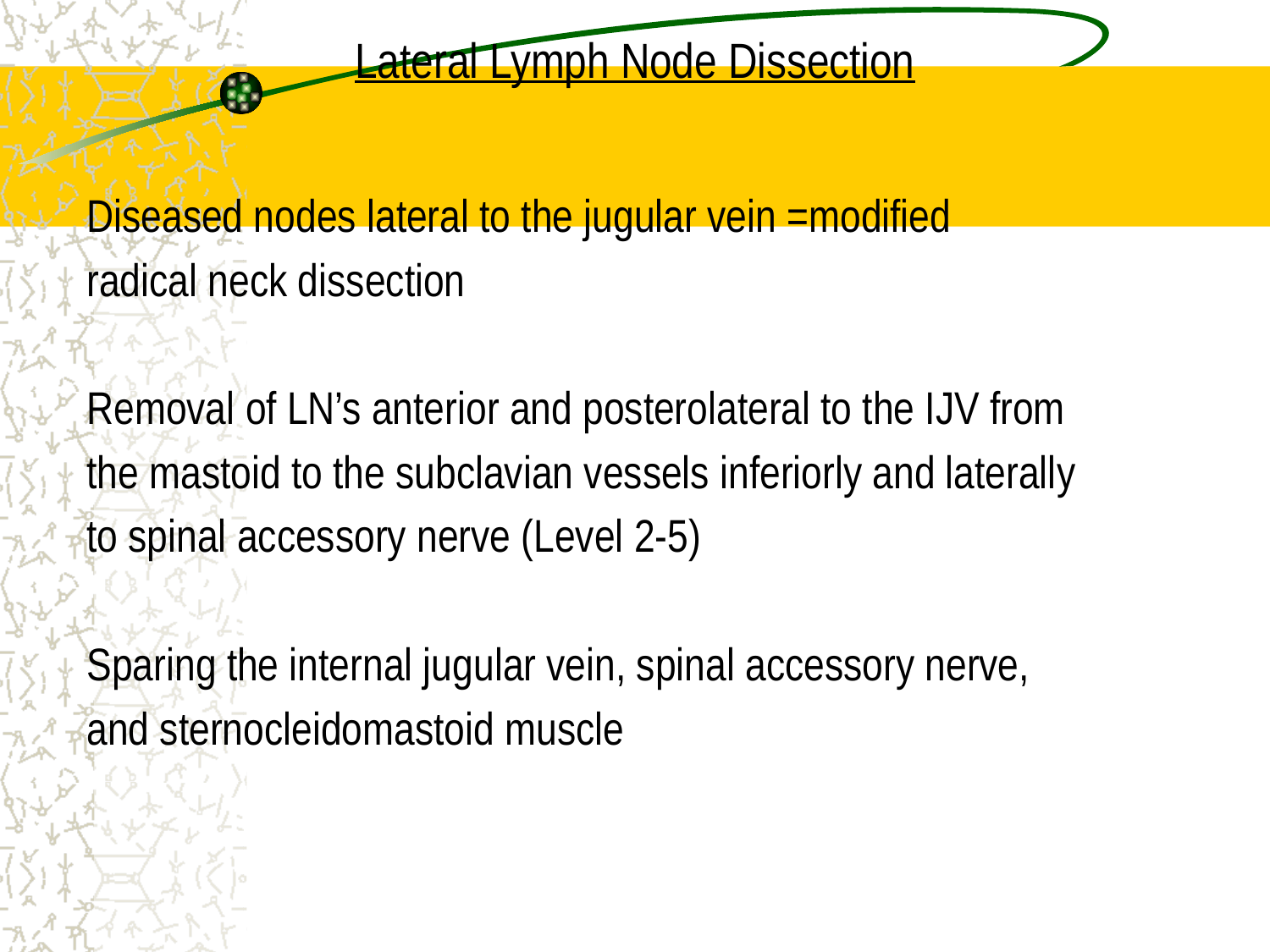

# Lateral Lymph Node Dissection
Diseased nodes lateral to the jugular vein =modified
radical neck dissection

Removal of LN’s anterior and posterolateral to the IJV from
the mastoid to the subclavian vessels inferiorly and laterally
to spinal accessory nerve (Level 2-5)

Sparing the internal jugular vein, spinal accessory nerve,
and sternocleidomastoid muscle